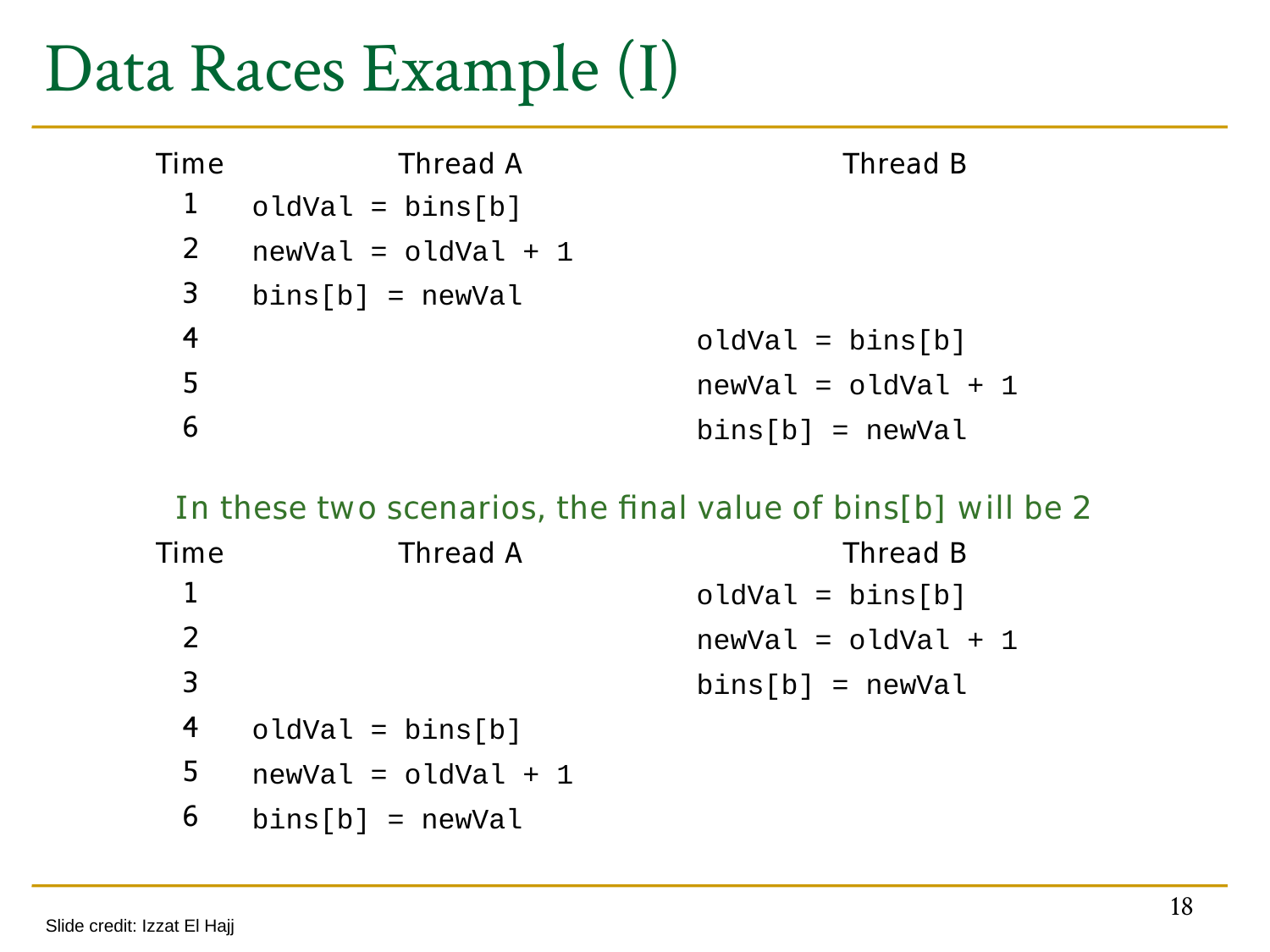

# Data Races Example (I)
| Time | Thread A | Thread B |
| --- | --- | --- |
| 1 | oldVal = bins[b] |  |
| 2 | newVal = oldVal + 1 |  |
| 3 | bins[b] = newVal |  |
| 4 |  | oldVal = bins[b] |
| 5 |  | newVal = oldVal + 1 |
| 6 |  | bins[b] = newVal |
In these two scenarios, the final value of bins[b] will be 2
| Time | Thread A | Thread B |
| --- | --- | --- |
| 1 |  | oldVal = bins[b] |
| 2 |  | newVal = oldVal + 1 |
| 3 |  | bins[b] = newVal |
| 4 | oldVal = bins[b] |  |
| 5 | newVal = oldVal + 1 |  |
| 6 | bins[b] = newVal |  |
18
Slide credit: Izzat El Hajj